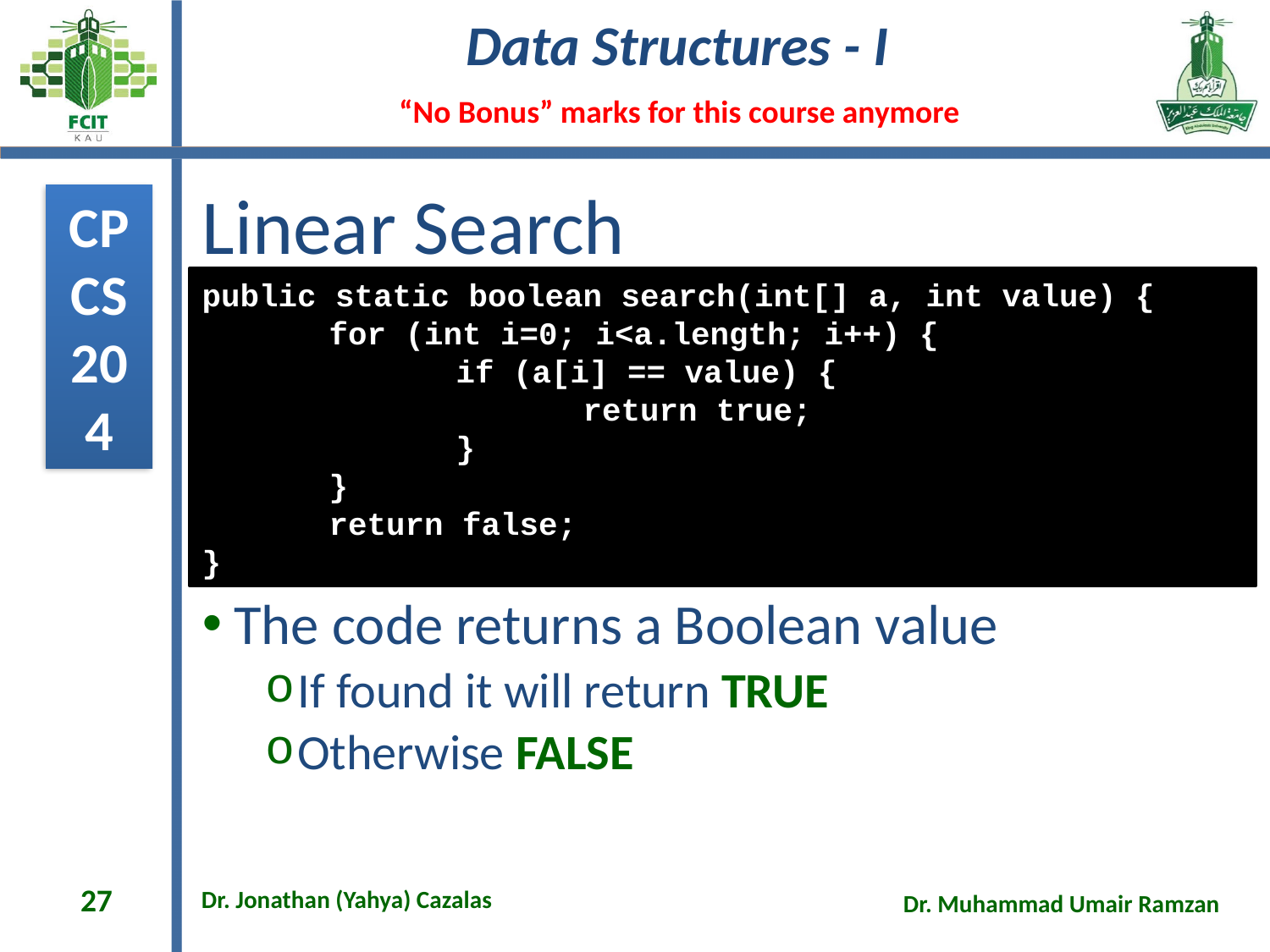

# Linear Search
public static boolean search(int[] a, int value) {
	for (int i=0; i<a.length; i++) {
		if (a[i] == value) {
			return true;
		}
	}
	return false;
}
The code returns a Boolean value
If found it will return TRUE
Otherwise FALSE
27